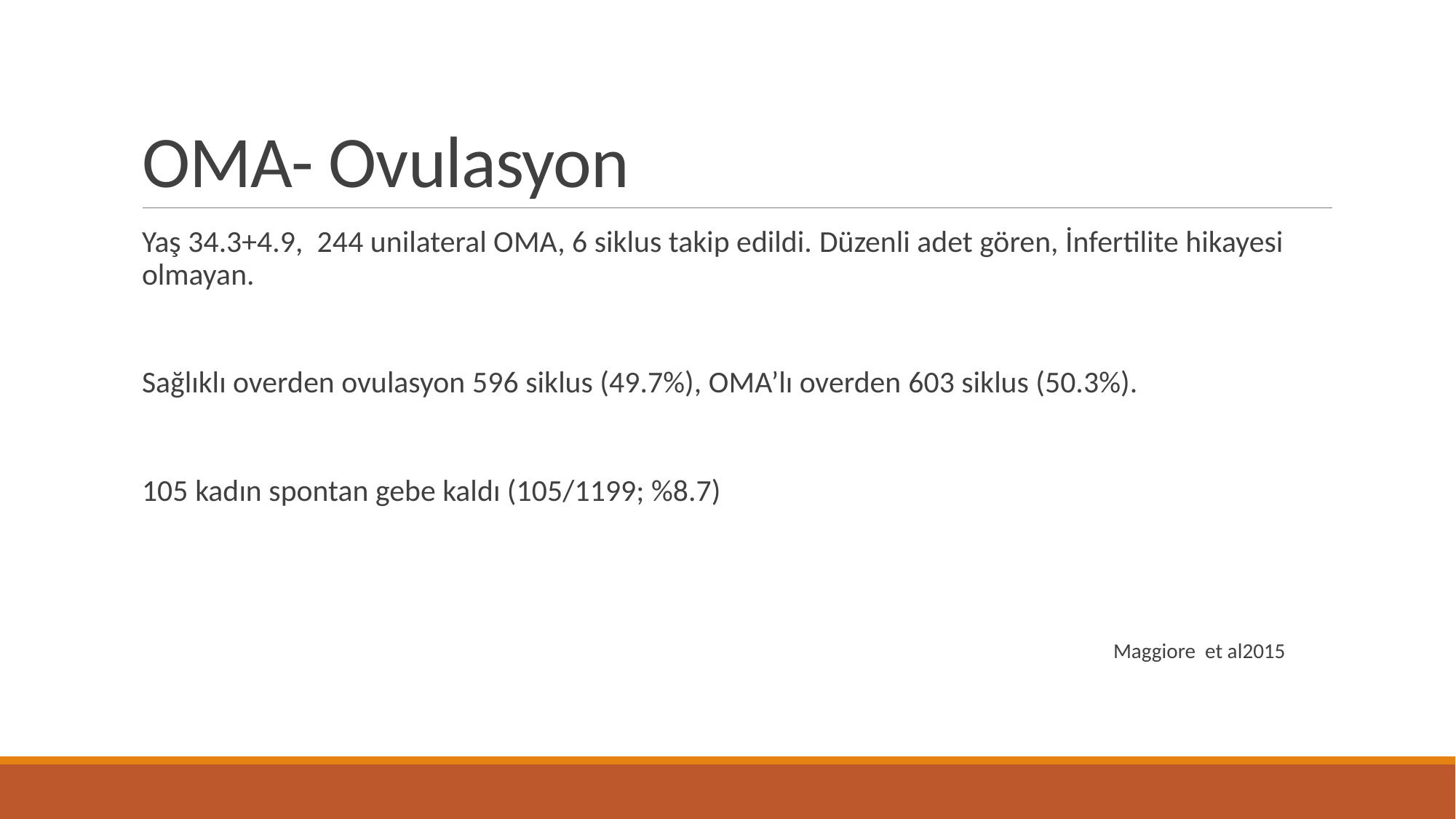

# OMA- Ovulasyon
Yaş 34.3+4.9,  244 unilateral OMA, 6 siklus takip edildi. Düzenli adet gören, İnfertilite hikayesi olmayan.

Sağlıklı overden ovulasyon 596 siklus (49.7%), OMA’lı overden 603 siklus (50.3%).

105 kadın spontan gebe kaldı (105/1199; %8.7)

									Maggiore  et al2015